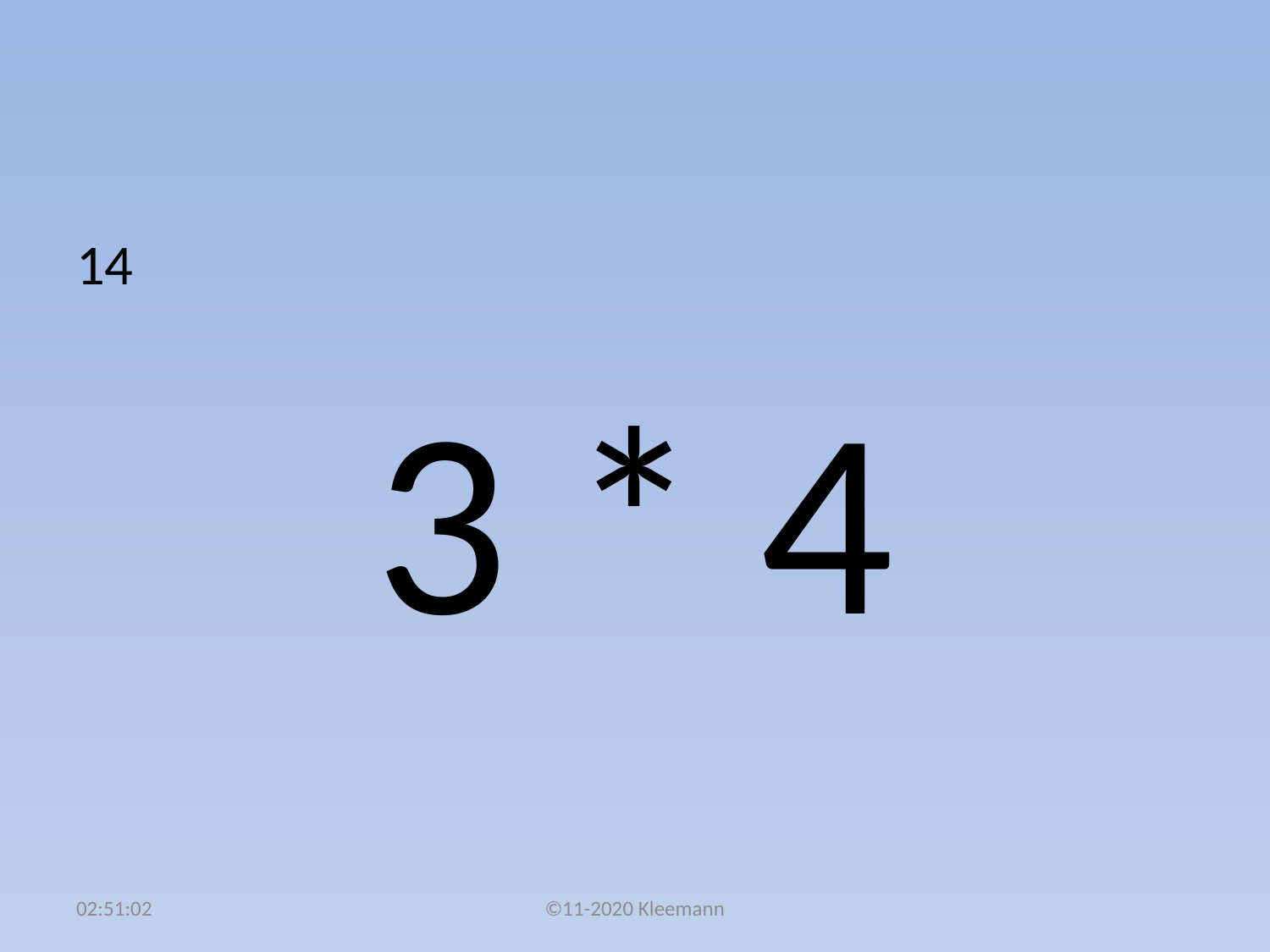

#
14
3 * 4
02:51:02
©11-2020 Kleemann